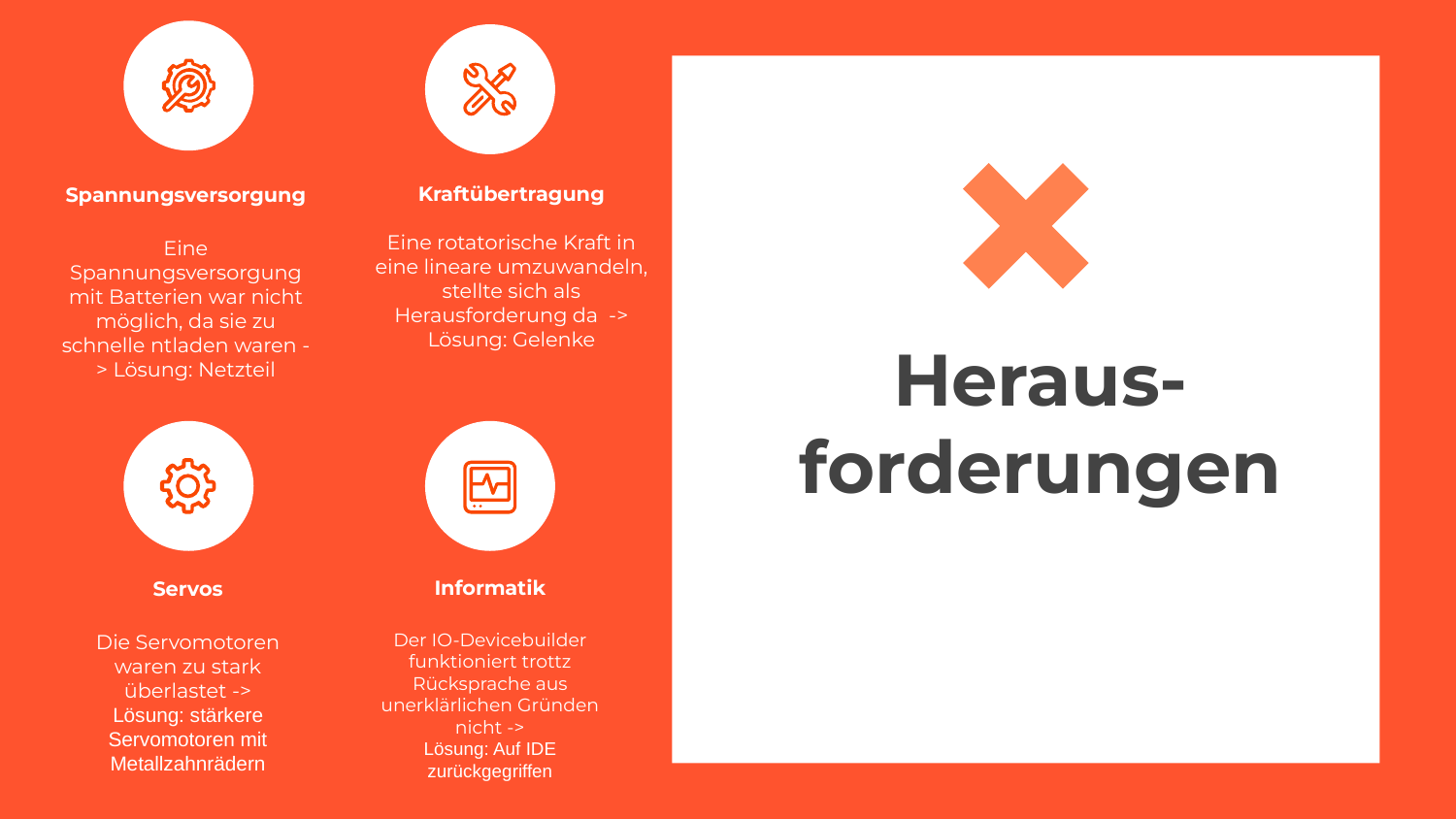

Kraftübertragung

Eine rotatorische Kraft in eine lineare umzuwandeln, stellte sich als Herausforderung da  ->
Lösung: Gelenke

Spannungsversorgung
Eine Spannungsversorgung mit Batterien war nicht möglich, da sie zu schnelle ntladen waren -> Lösung: Netzteil

# Heraus-forderungen

Informatik
Der IO-Devicebuilder funktioniert trottz Rücksprache aus unerklärlichen Gründen nicht ->
Lösung: Auf IDE zurückgegriffen
Servos
Die Servomotoren waren zu stark überlastet ->
Lösung: stärkere Servomotoren mit Metallzahnrädern